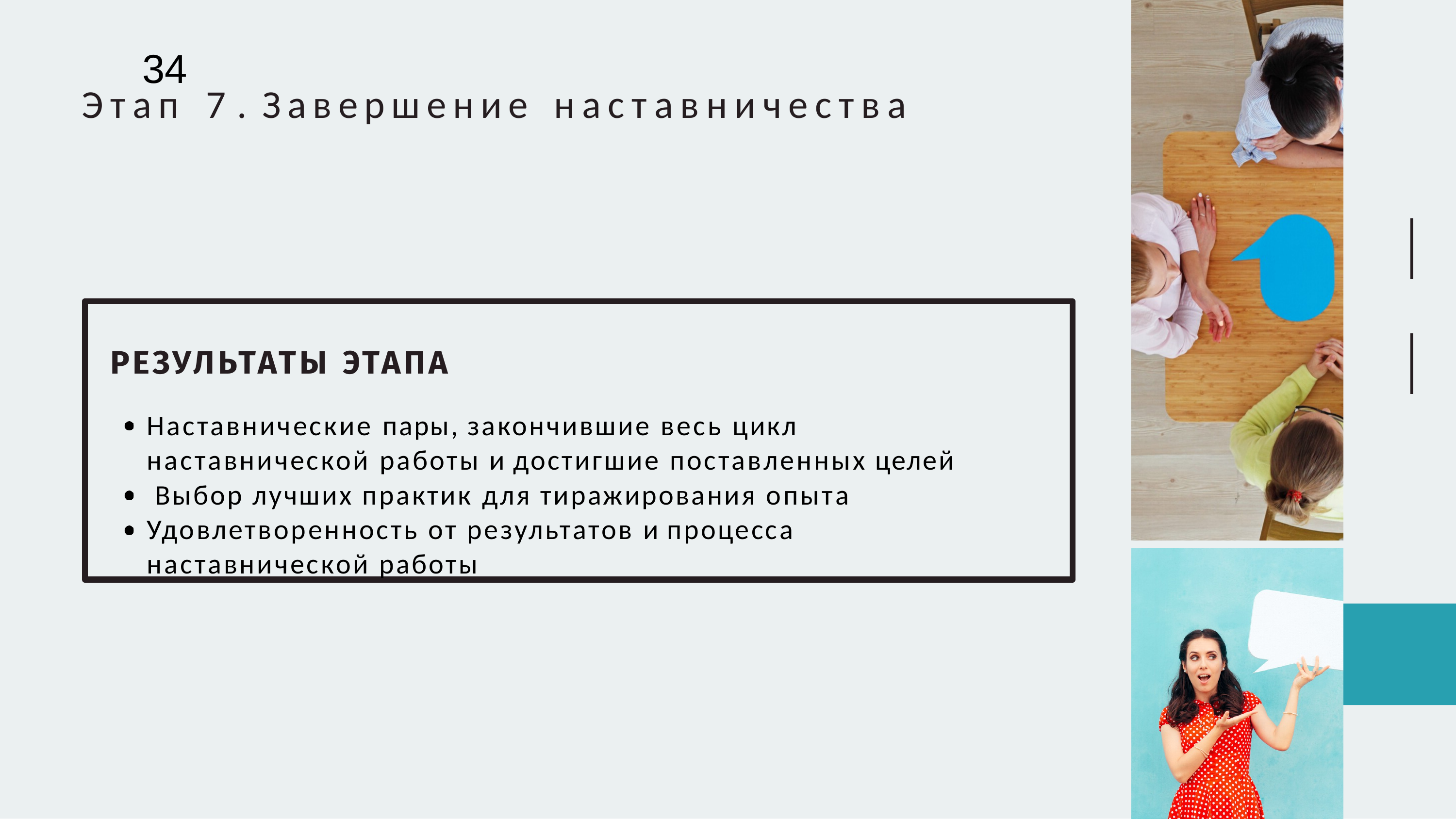

# 34
Этап	7 .	Завершение	наставничества

РЕЗУЛЬТАТЫ ЭТАПА
Наставнические пары, закончившие весь цикл  наставнической работы и достигшие поставленных целей  Выбор лучших практик для тиражирования опыта  Удовлетворенность от результатов и процесса  наставнической работы